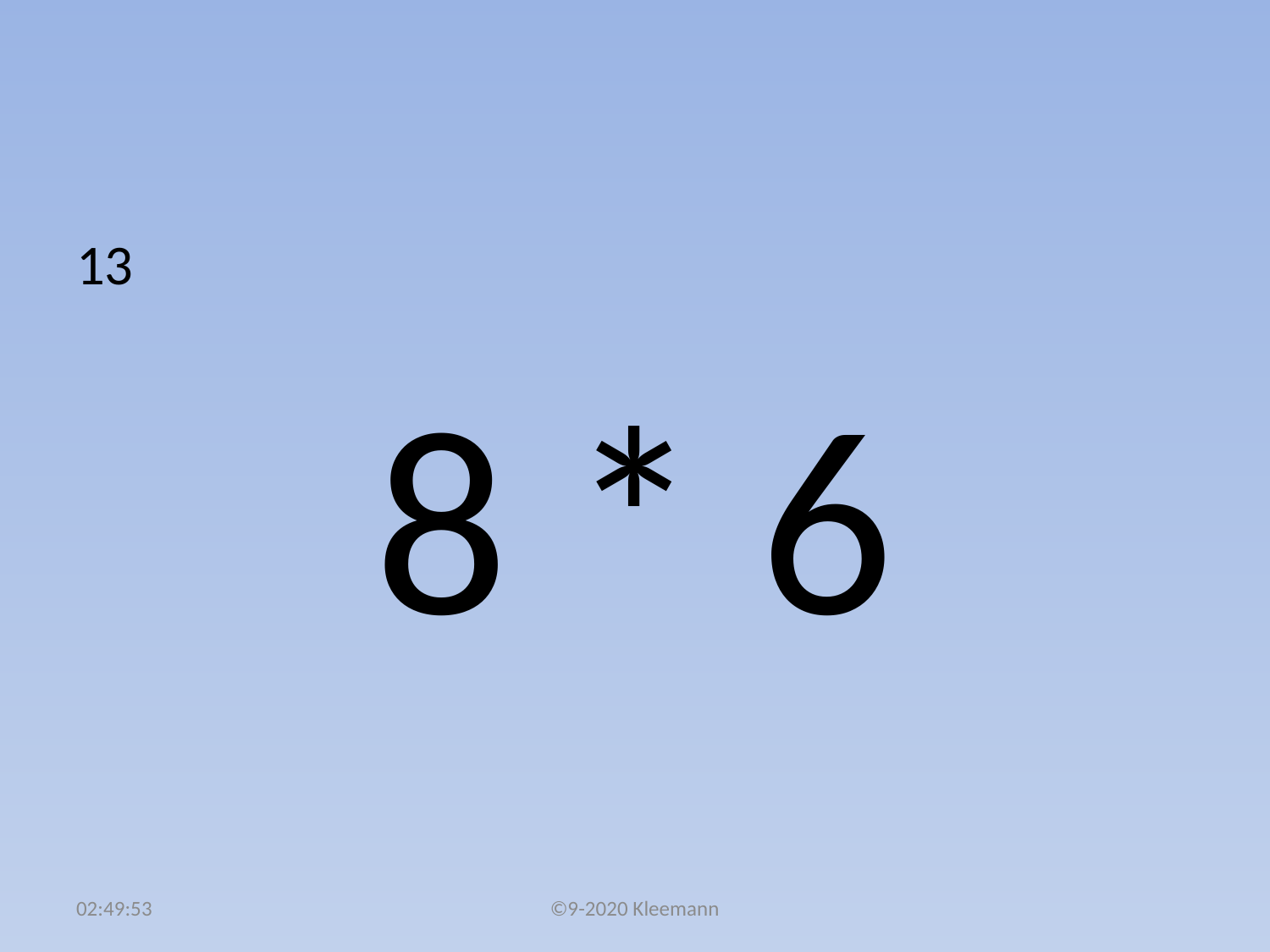

#
13
8 * 6
02:49:53
©9-2020 Kleemann